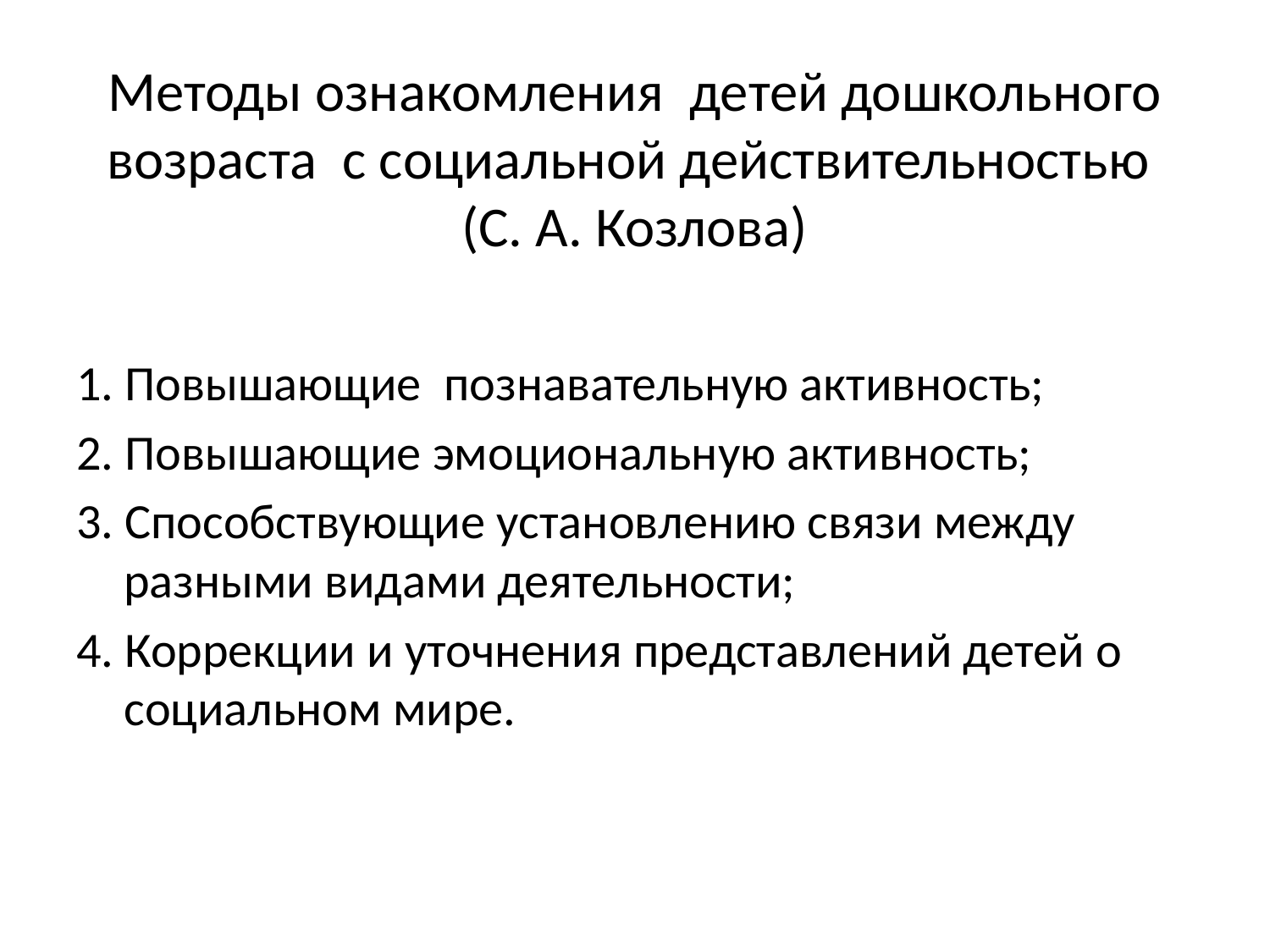

# Методы ознакомления  детей дошкольного возраста  с социальной действительностью  (С. А. Козлова)

1. Повышающие  познавательную активность;
2. Повышающие эмоциональную активность;
3. Способствующие установлению связи между разными видами деятельности;
4. Коррекции и уточнения представлений детей о социальном мире.